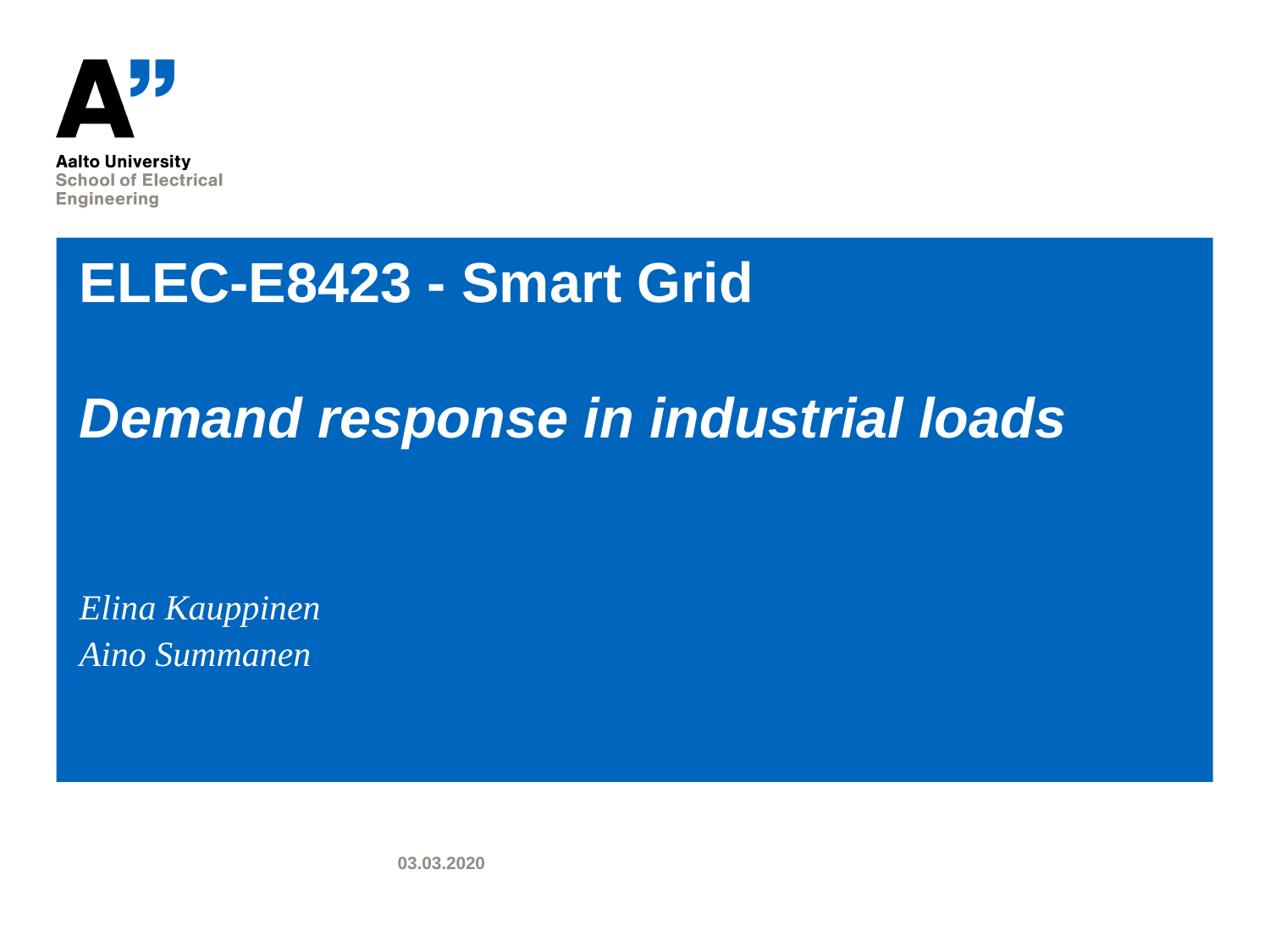

# ELEC-E8423 - Smart Grid Demand response in industrial loads
Elina Kauppinen
Aino Summanen

03.03.2020